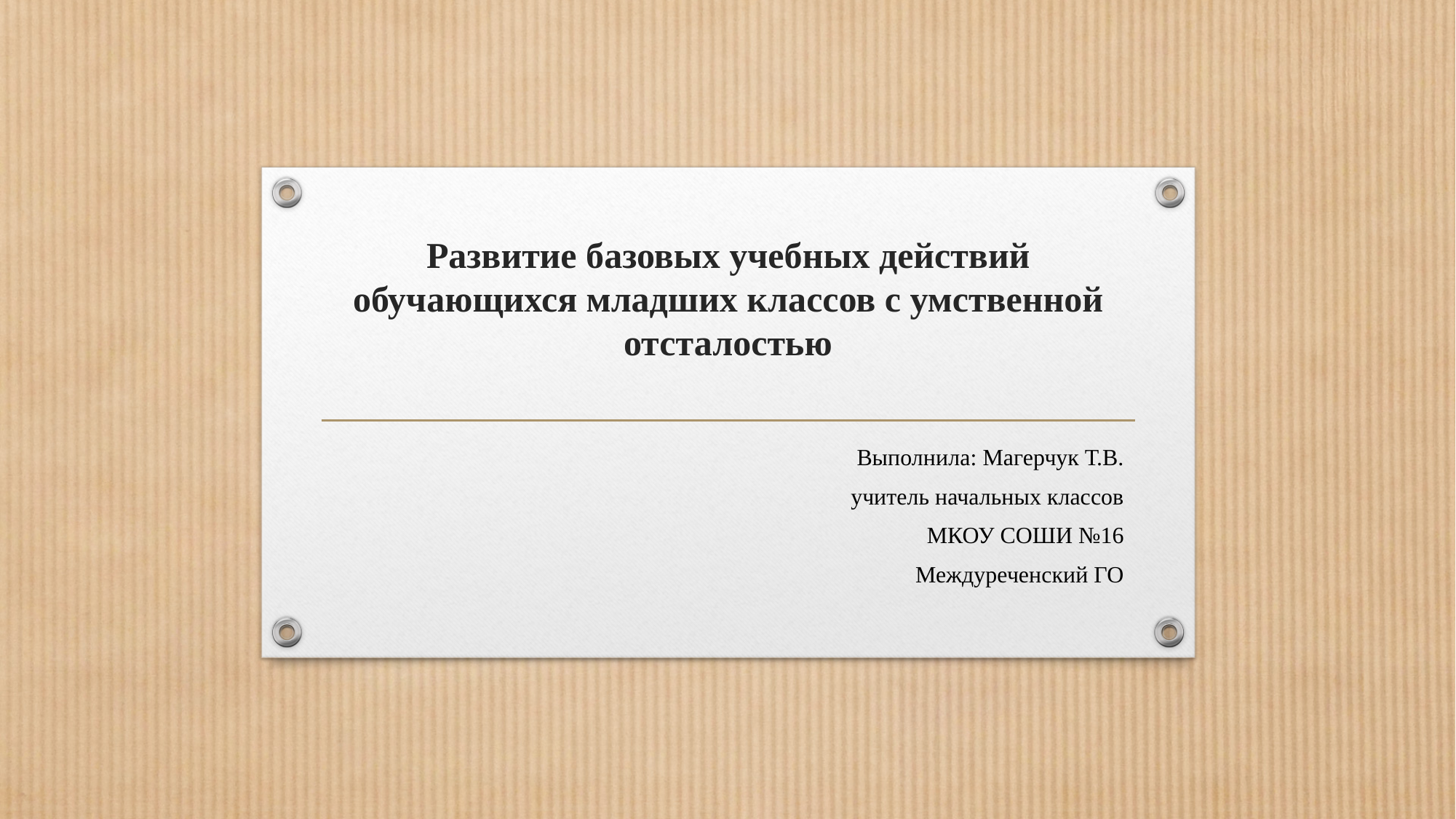

# Развитие базовых учебных действий обучающихся младших классов с умственной отсталостью
Выполнила: Магерчук Т.В.
учитель начальных классов
МКОУ СОШИ №16
  Междуреченский ГО